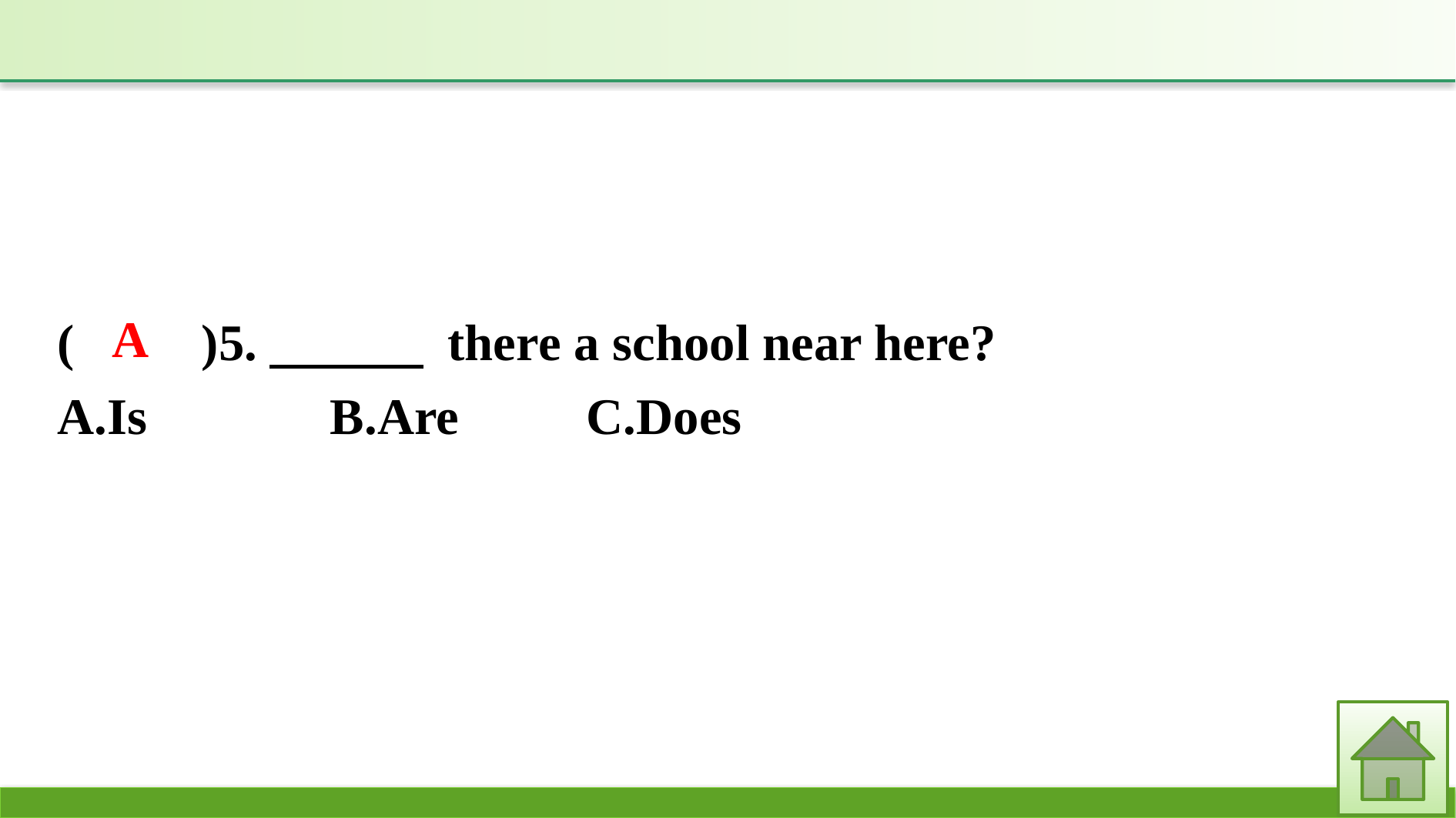

(　　)5.　　　 there a school near here?
A.Is		B.Are	C.Does
A